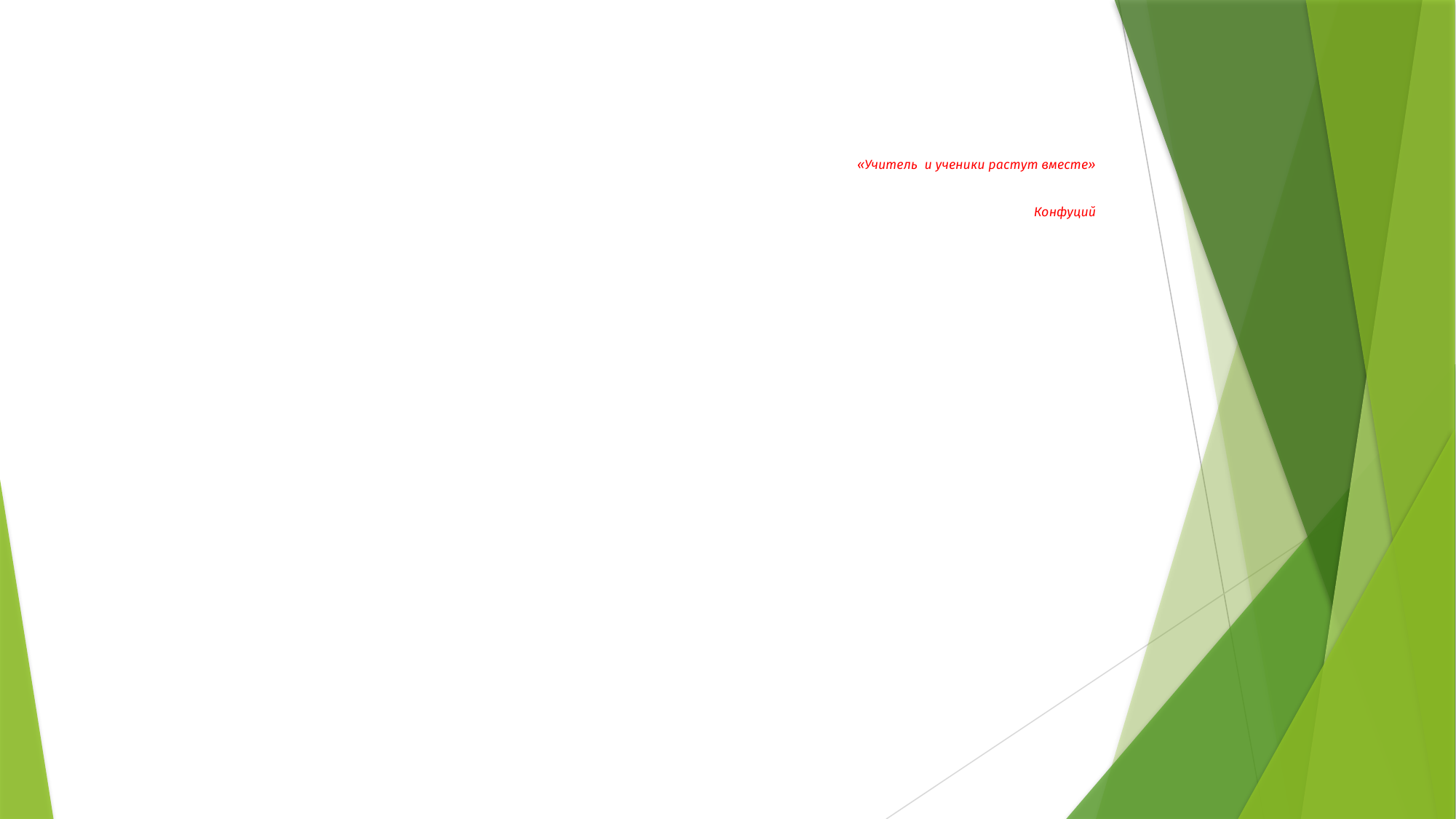

# «Учитель  и ученики растут вместе» Конфуций